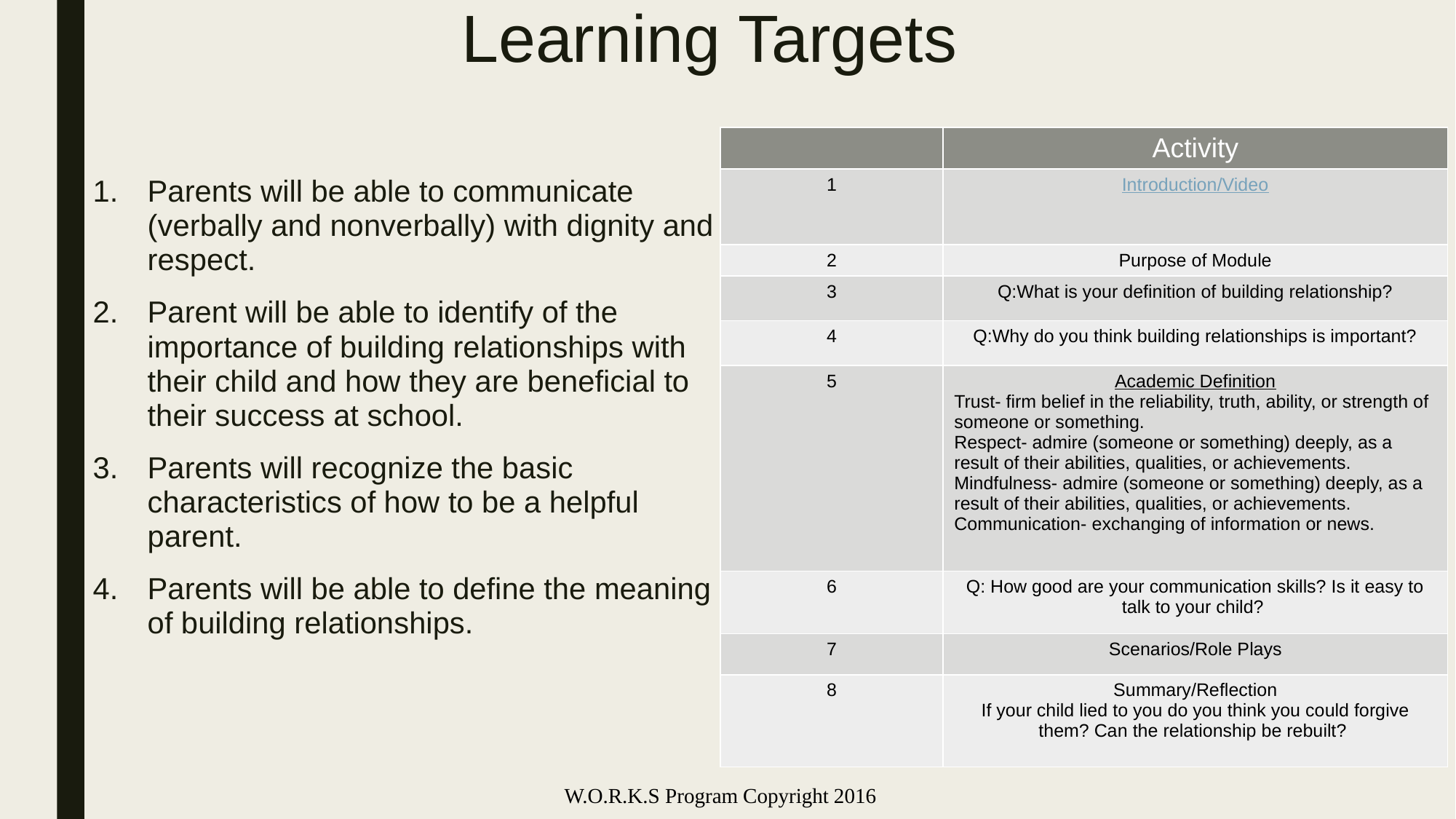

# Learning Targets
|  | Activity |
| --- | --- |
| 1 | Introduction/Video |
| 2 | Purpose of Module |
| 3 | Q:What is your definition of building relationship? |
| 4 | Q:Why do you think building relationships is important? |
| 5 | Academic Definition Trust- firm belief in the reliability, truth, ability, or strength of someone or something. Respect- admire (someone or something) deeply, as a result of their abilities, qualities, or achievements. Mindfulness- admire (someone or something) deeply, as a result of their abilities, qualities, or achievements. Communication- exchanging of information or news. |
| 6 | Q: How good are your communication skills? Is it easy to talk to your child? |
| 7 | Scenarios/Role Plays |
| 8 | Summary/Reflection If your child lied to you do you think you could forgive them? Can the relationship be rebuilt? |
Parents will be able to communicate (verbally and nonverbally) with dignity and respect.
Parent will be able to identify of the importance of building relationships with their child and how they are beneficial to their success at school.
Parents will recognize the basic characteristics of how to be a helpful parent.
Parents will be able to define the meaning of building relationships.
W.O.R.K.S Program Copyright 2016